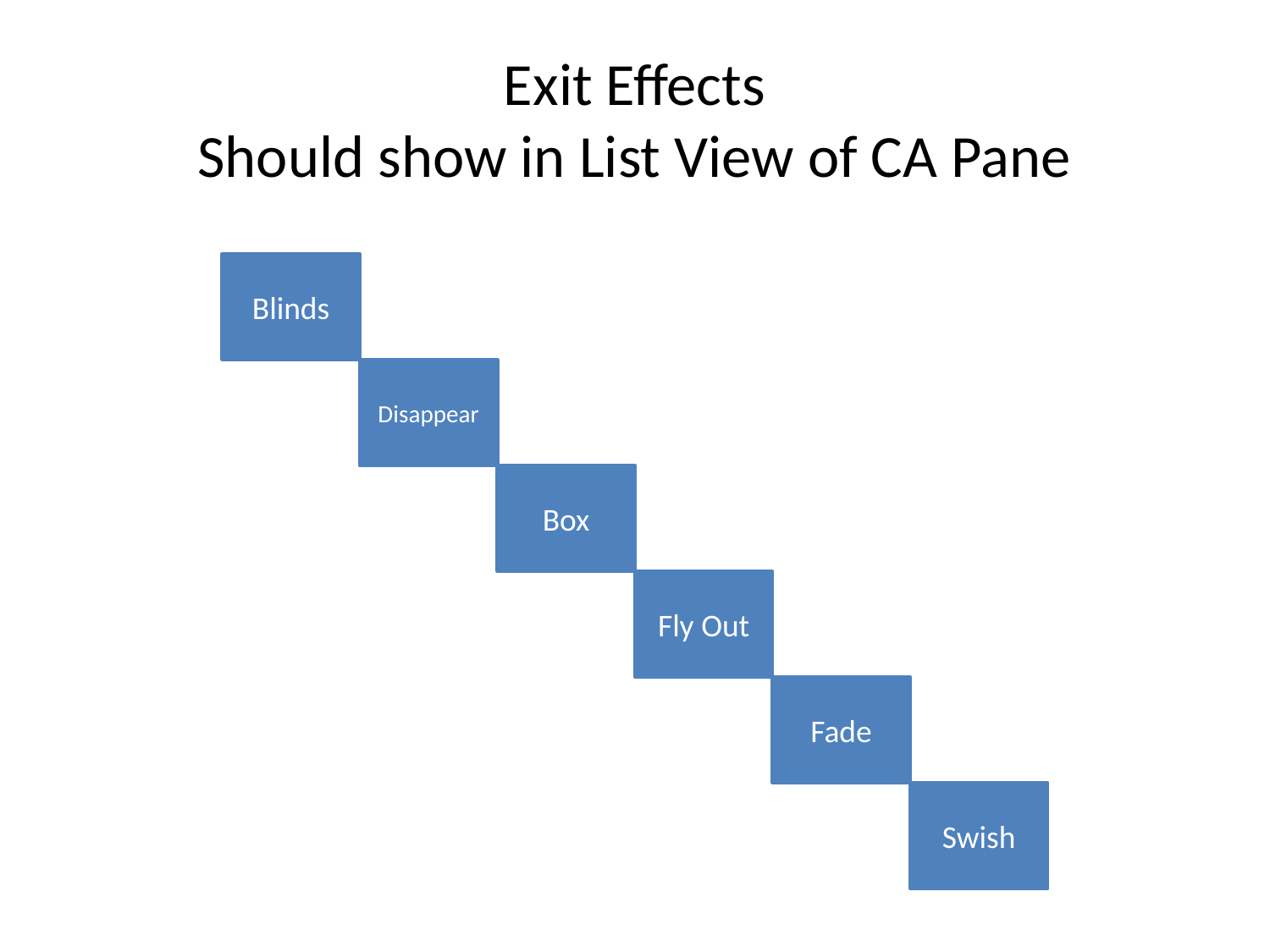

# Exit Effects Should show in List View of CA Pane
Blinds
Disappear
Box
Fly Out
Fade
Swish